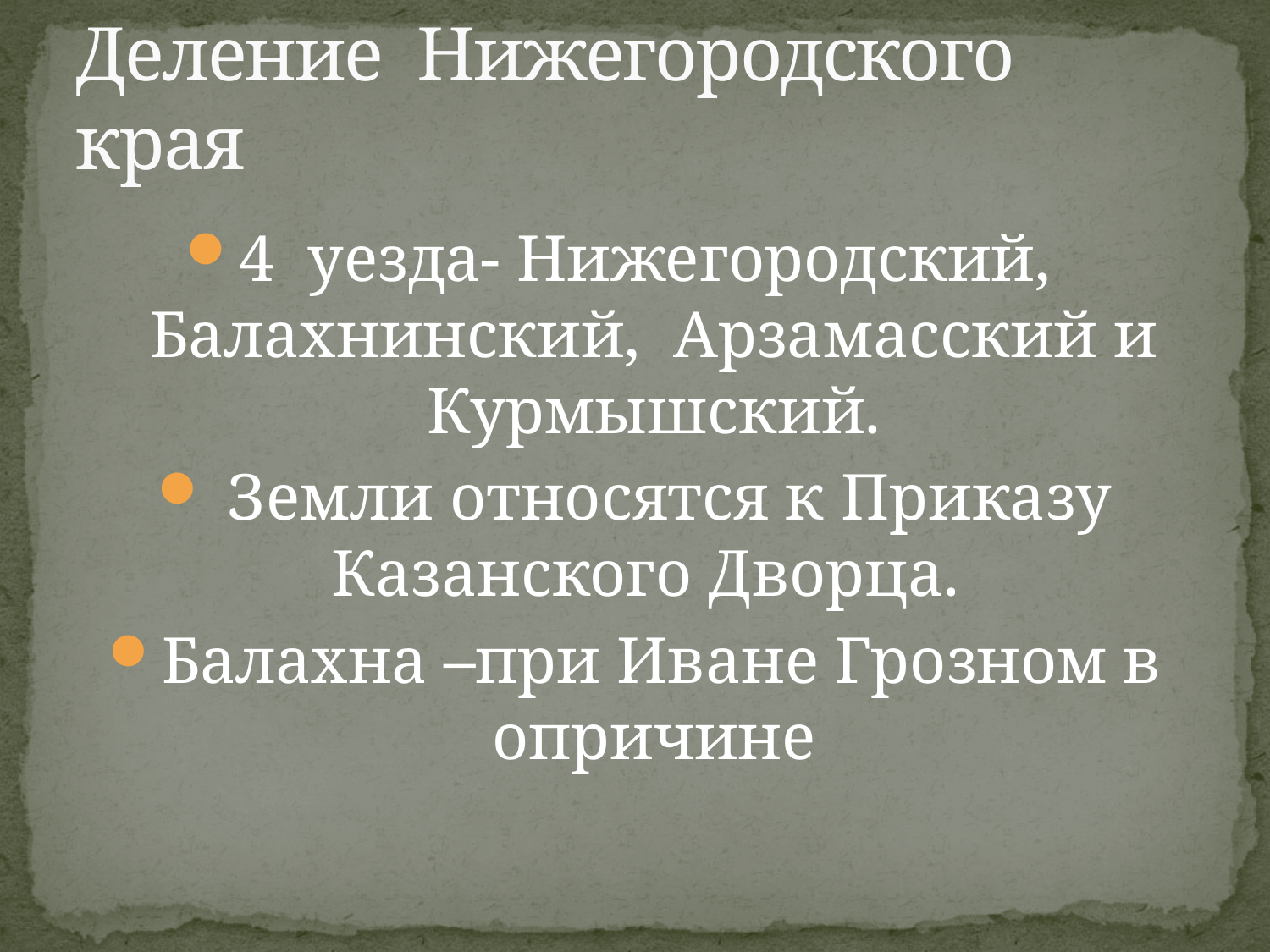

# Деление  Нижегородского  края
4  уезда- Нижегородский,   Балахнинский,  Арзамасский и Курмышский.
 Земли относятся к Приказу Казанского Дворца.
Балахна –при Иване Грозном в опричине